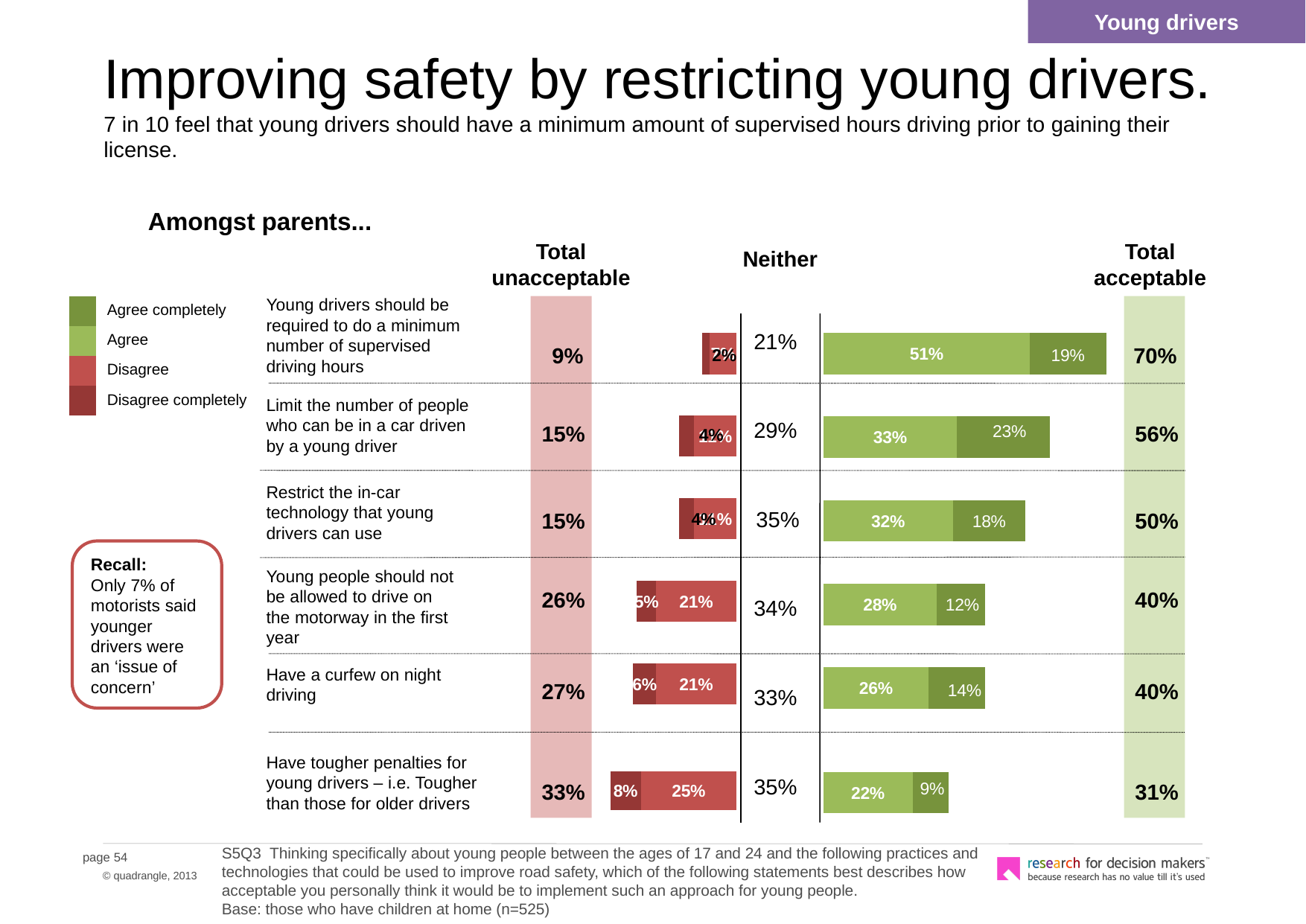

Young drivers
Improving safety by restricting young drivers.
7 in 10 feel that young drivers should have a minimum amount of supervised hours driving prior to gaining their license.
Amongst parents...
Total unacceptable
Total acceptable
Neither

### Chart

| Category | Better | Much better |
|---|---|---|
| Road rage | 0.51 | 0.19 |
| Courtesy of other drivers | 0.33000000000000157 | 0.23 |
| Driving standards | 0.3200000000000014 | 0.18000000000000024 |
| Drivers' adherence to motoring laws | 0.2800000000000001 | 0.12000000000000002 |
| Car crime, such as vandalism and theft | 0.26 | 0.14 |
Young drivers should be required to do a minimum number of supervised driving hours

### Chart

| Category | (2) Worse | (1) Much worse |
|---|---|---|
| Road rage | 0.07000000000000002 | 0.02000000000000001 |
| Courtesy of other drivers | 0.11 | 0.04000000000000002 |
| Driving standards | 0.11 | 0.04000000000000002 |
| Drivers' adherence to motoring laws | 0.21000000000000021 | 0.05 |
| Car crime, such as vandalism and theft | 0.21000000000000021 | 0.06000000000000003 |
|  | Agree completely |
| --- | --- |
|  | Agree |
|  | Disagree |
|  | Disagree completely |

21%
9%
70%
Limit the number of people who can be in a car driven by a young driver
29%
15%
56%
Restrict the in-car technology that young drivers can use
35%
15%
50%
Recall:
Only 7% of motorists said younger drivers were an ‘issue of concern’
Young people should not be allowed to drive on the motorway in the first year
26%
40%

### Chart

| Category | (2) Worse | (1) Much worse |
|---|---|---|
| Road rage | 0.25 | 0.08000000000000004 |
34%

### Chart

| Category | Better | Much better |
|---|---|---|
| Road rage | 0.22 | 0.09000000000000002 |
Have a curfew on night driving
27%
40%
33%
Have tougher penalties for young drivers – i.e. Tougher than those for older drivers
35%
33%
31%
S5Q3  Thinking specifically about young people between the ages of 17 and 24 and the following practices and technologies that could be used to improve road safety, which of the following statements best describes how acceptable you personally think it would be to implement such an approach for young people.
Base: those who have children at home (n=525)